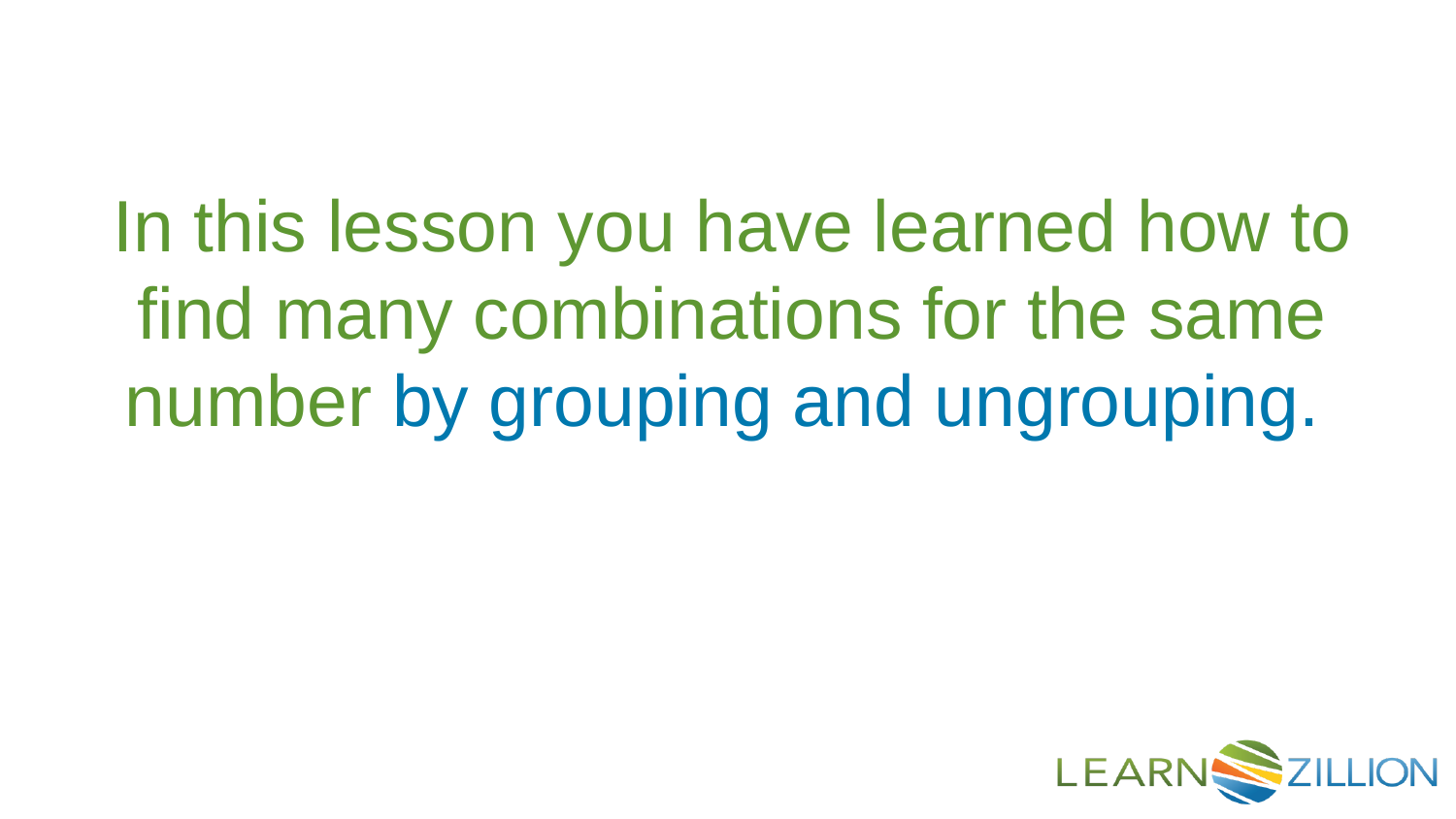

In this lesson you have learned how to find many combinations for the same number by grouping and ungrouping.